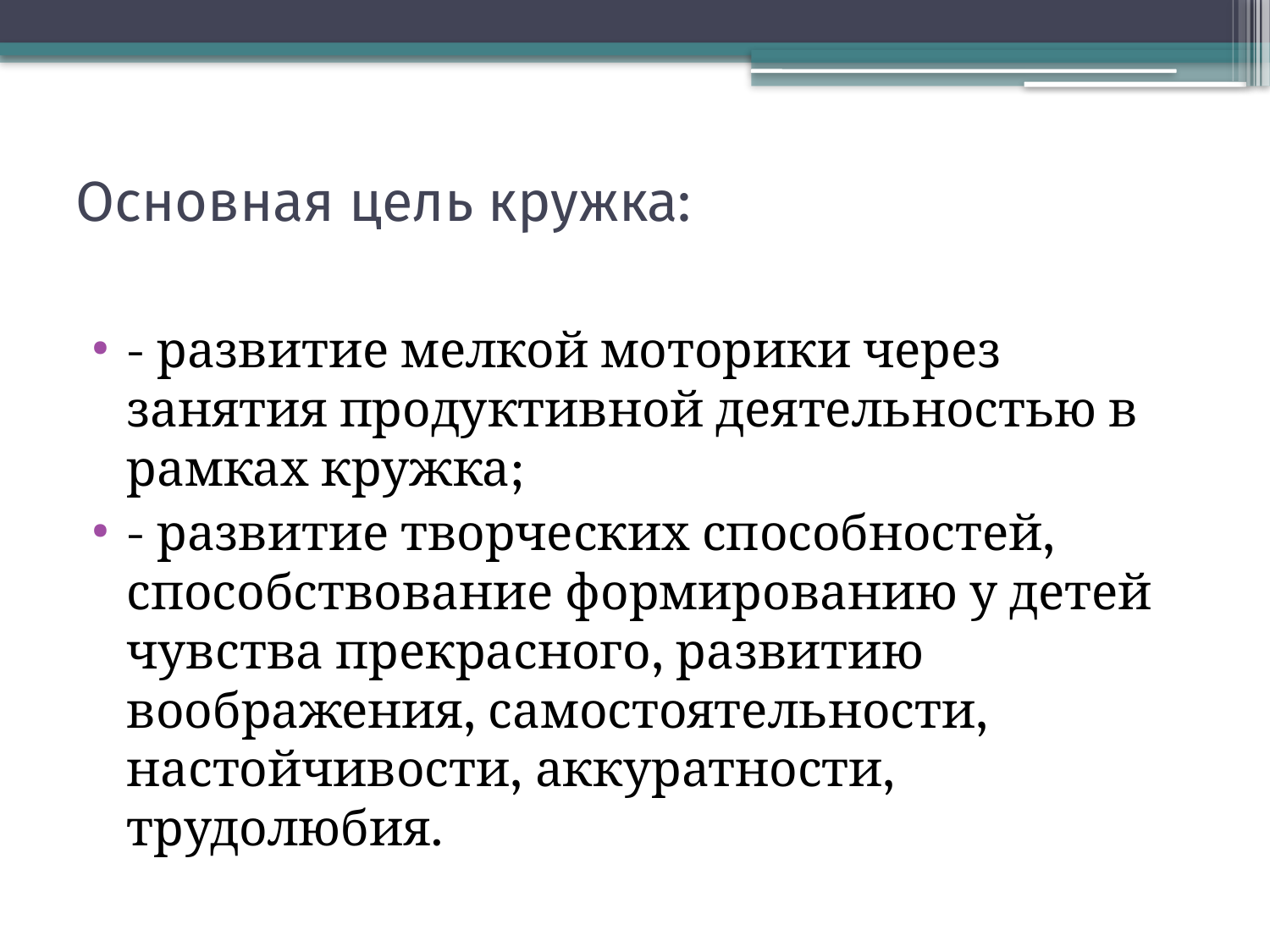

# Основная цель кружка:
- развитие мелкой моторики через занятия продуктивной деятельностью в рамках кружка;
- развитие творческих способностей, способствование формированию у детей чувства прекрасного, развитию воображения, самостоятельности, настойчивости, аккуратности, трудолюбия.